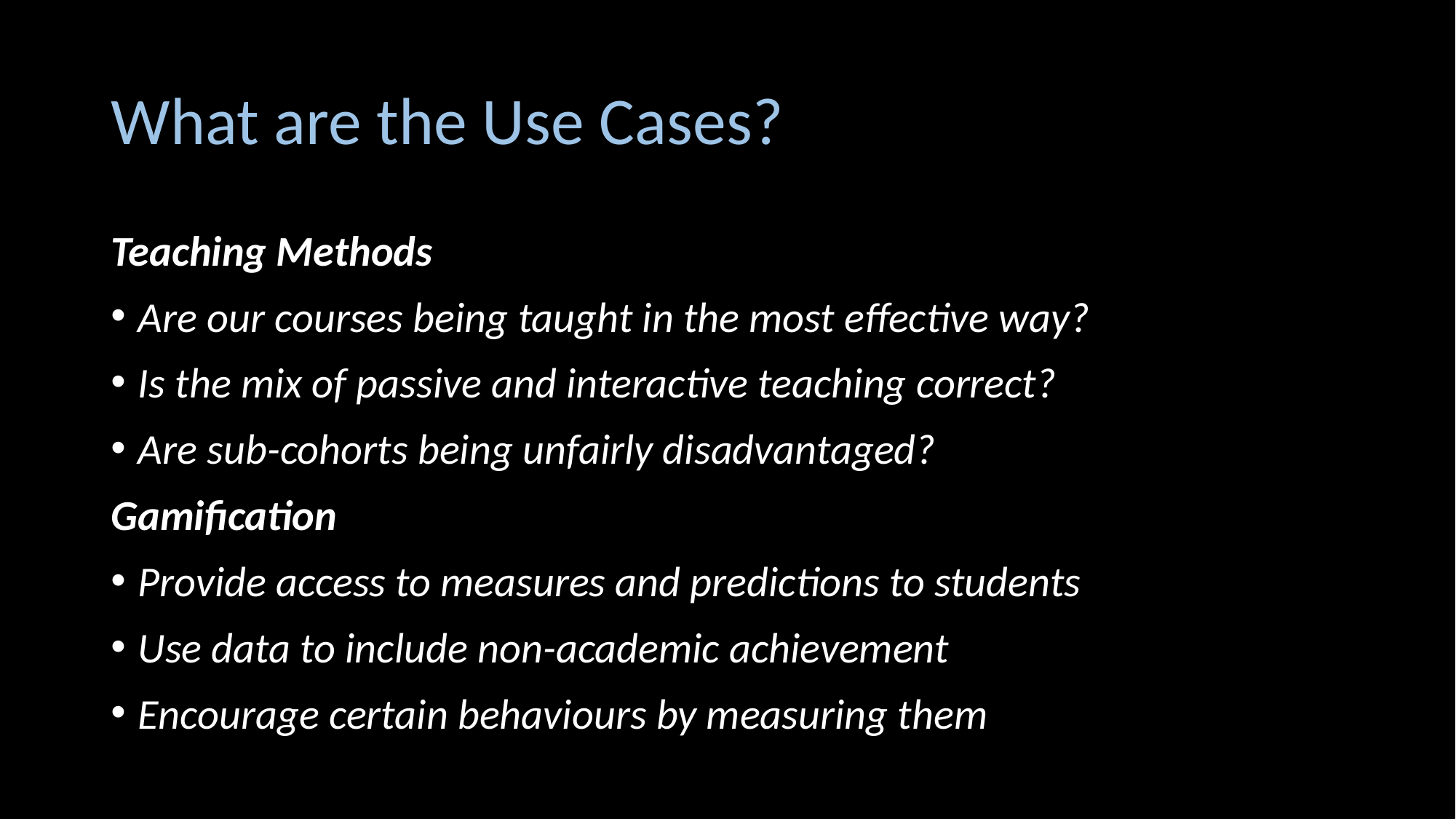

# What are the Use Cases?
Teaching Methods
Are our courses being taught in the most effective way?
Is the mix of passive and interactive teaching correct?
Are sub-cohorts being unfairly disadvantaged?
Gamification
Provide access to measures and predictions to students
Use data to include non-academic achievement
Encourage certain behaviours by measuring them